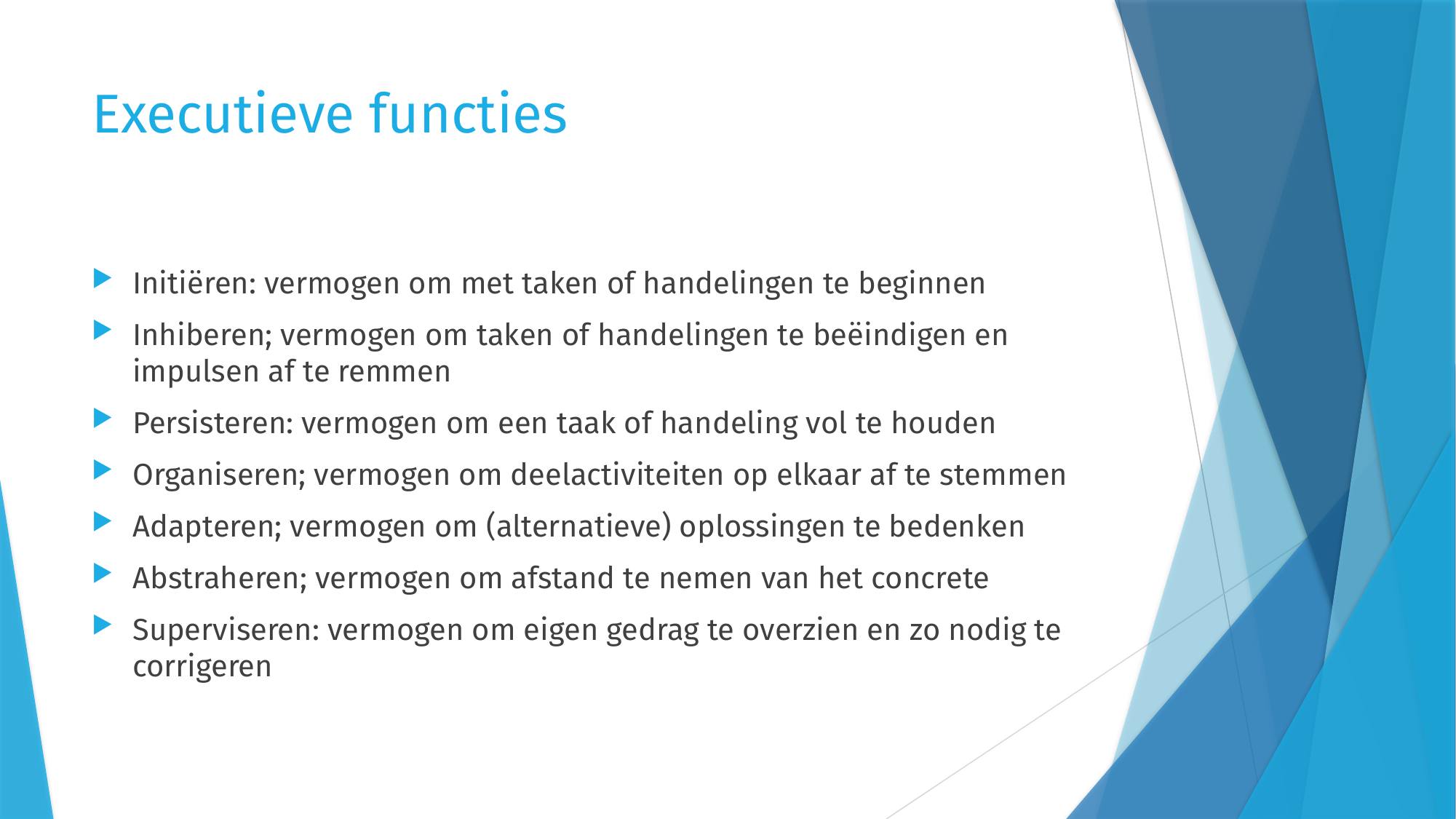

# Executieve functies
Initiëren: vermogen om met taken of handelingen te beginnen
Inhiberen; vermogen om taken of handelingen te beëindigen en impulsen af te remmen
Persisteren: vermogen om een taak of handeling vol te houden
Organiseren; vermogen om deelactiviteiten op elkaar af te stemmen
Adapteren; vermogen om (alternatieve) oplossingen te bedenken
Abstraheren; vermogen om afstand te nemen van het concrete
Superviseren: vermogen om eigen gedrag te overzien en zo nodig te corrigeren